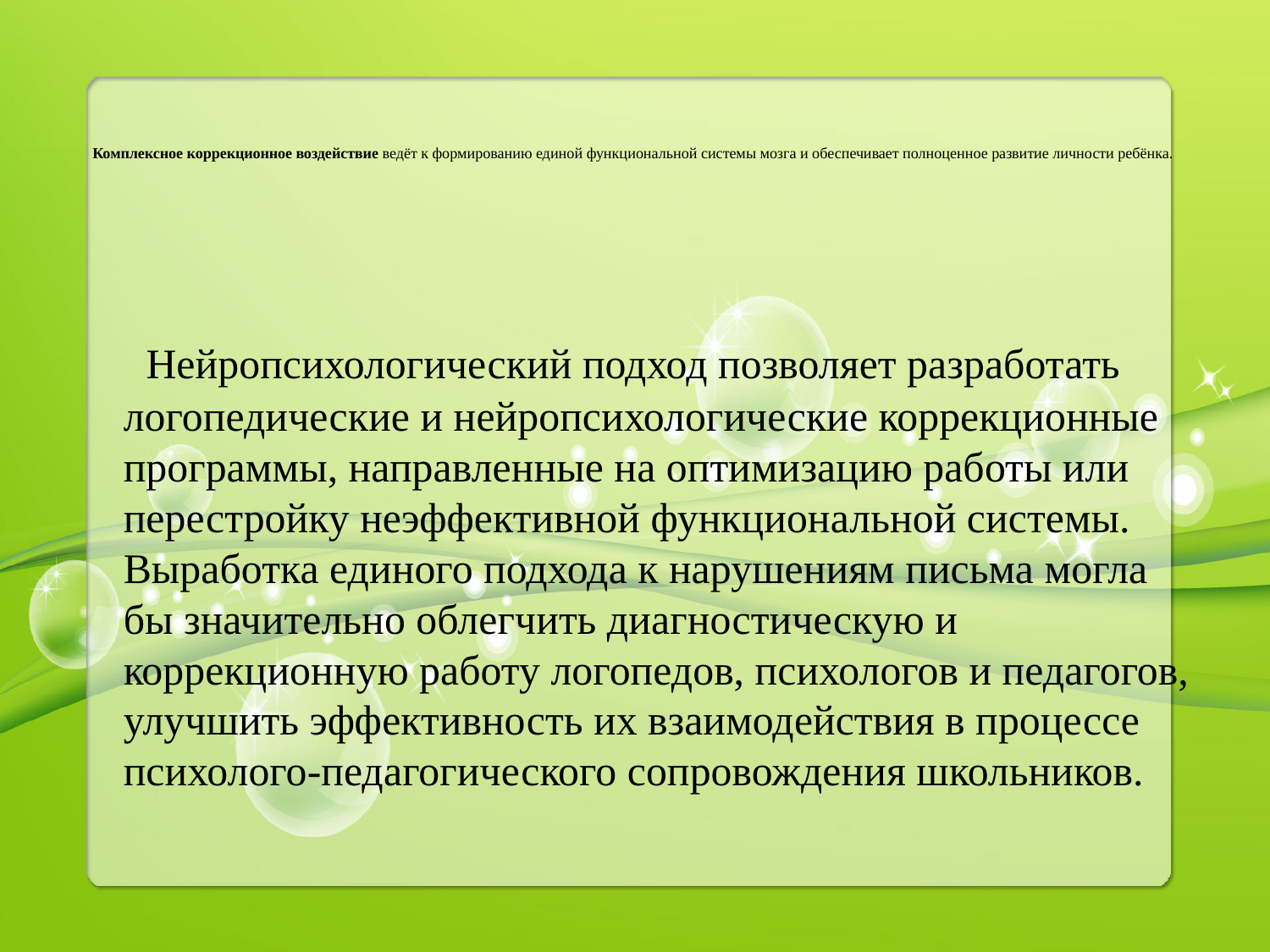

# Комплексное коррекционное воздействие ведёт к формированию единой функциональной системы мозга и обеспечивает полноценное развитие личности ребёнка.

      Нейропсихологический подход позволяет разработать логопедические и нейропсихологические коррекционные программы, направленные на оптимизацию работы или перестройку неэффективной функциональной системы. Выработка единого подхода к нарушениям письма могла бы значительно облегчить диагностическую и коррекционную работу логопедов, психологов и педагогов, улучшить эффективность их взаимодействия в процессе психолого-педагогического сопровождения школьников.